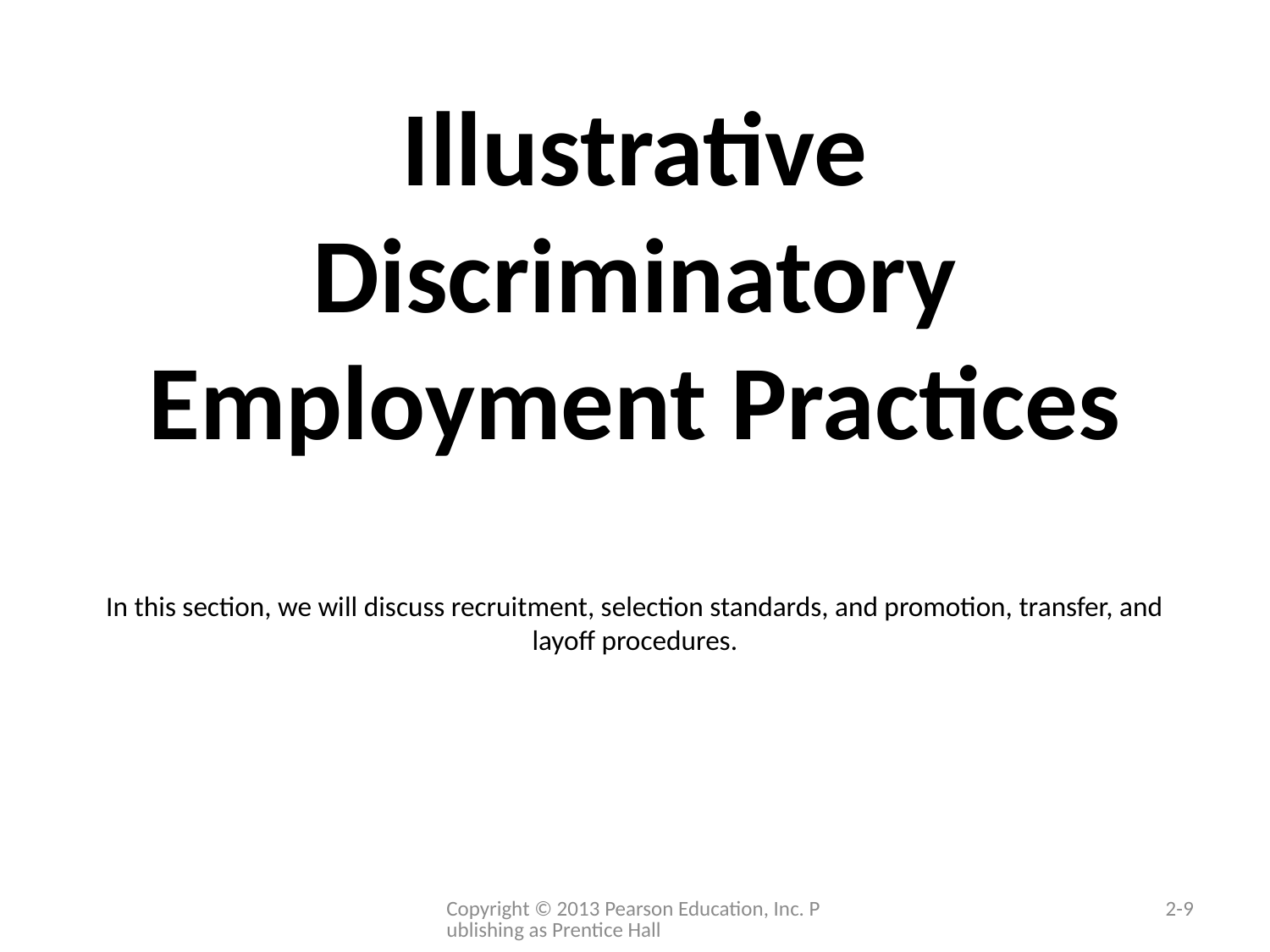

# Illustrative Discriminatory Employment Practices In this section, we will discuss recruitment, selection standards, and promotion, transfer, and layoff procedures.
Copyright © 2013 Pearson Education, Inc. Publishing as Prentice Hall
2-9